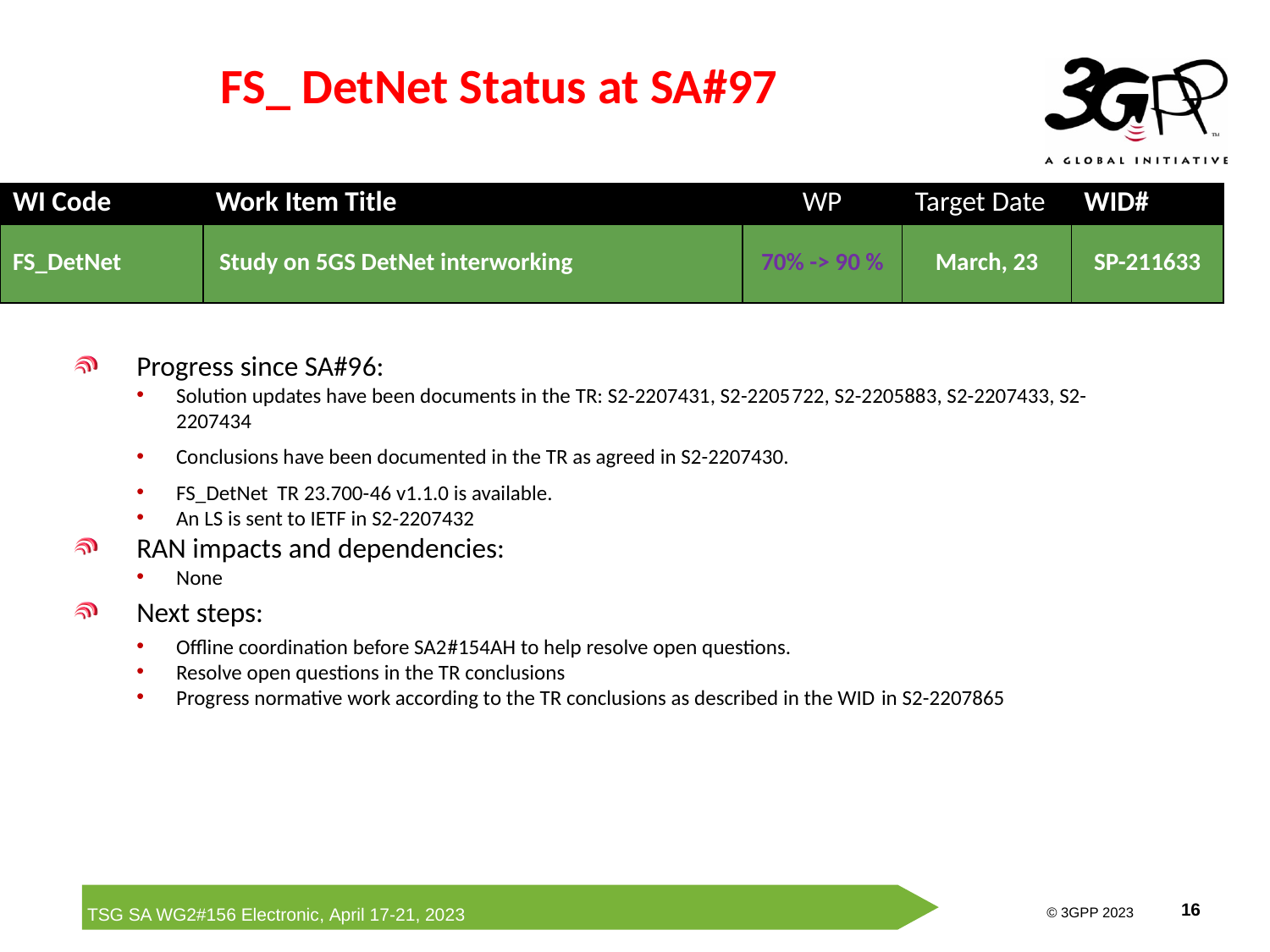

# FS_ DetNet Status at SA#97
| WI Code | Work Item Title | WP | Target Date | WID# |
| --- | --- | --- | --- | --- |
| FS\_DetNet | Study on 5GS DetNet interworking | 70% -> 90 % | March, 23 | SP-211633 |
Progress since SA#96:
Solution updates have been documents in the TR: S2-2207431, S2-2205722, S2-2205883, S2-2207433, S2-2207434
Conclusions have been documented in the TR as agreed in S2-2207430.
FS_DetNet  TR 23.700-46 v1.1.0 is available.
An LS is sent to IETF in S2-2207432
RAN impacts and dependencies:
None
Next steps:
Offline coordination before SA2#154AH to help resolve open questions.
Resolve open questions in the TR conclusions
Progress normative work according to the TR conclusions as described in the WID in S2-2207865